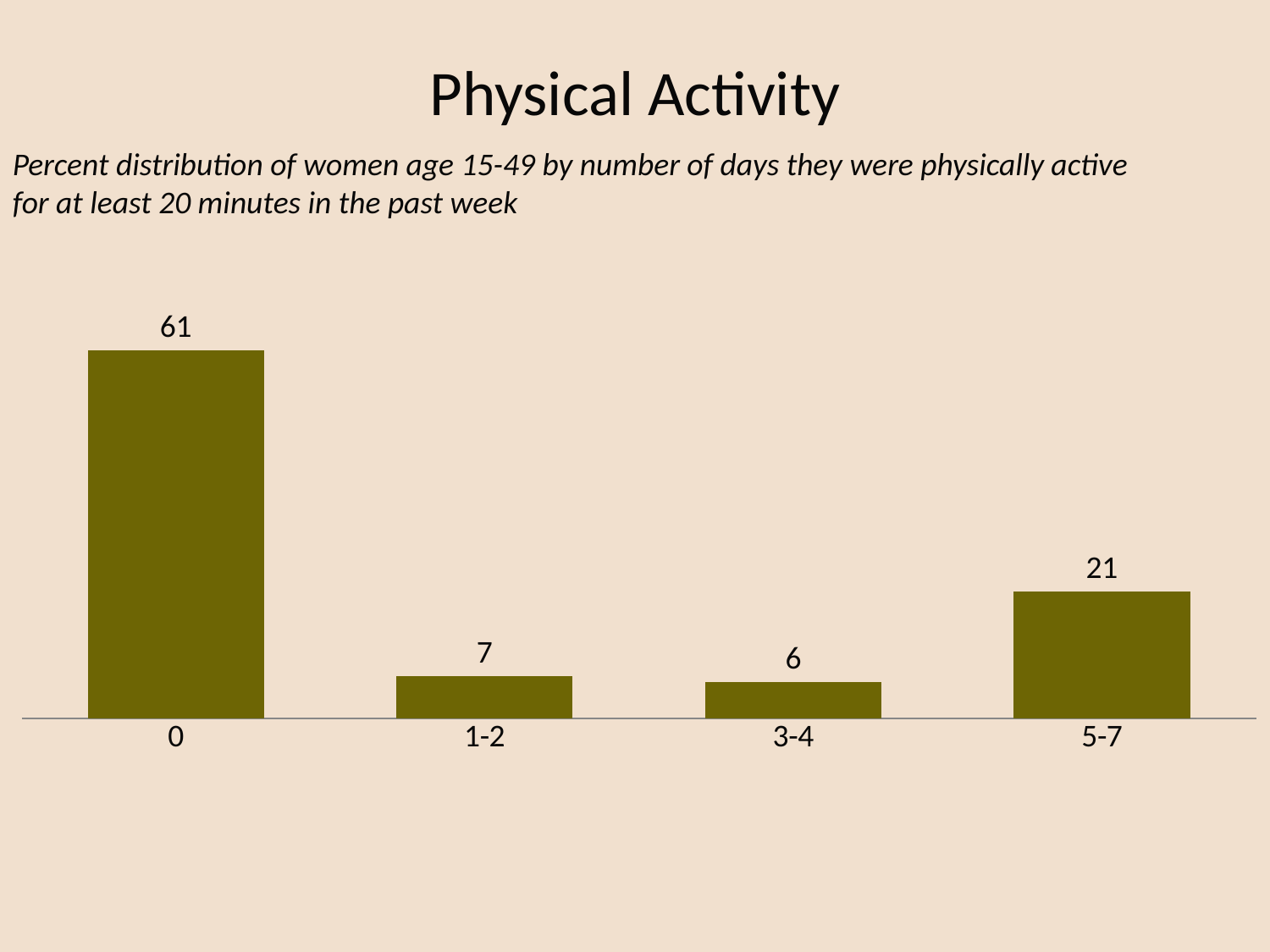

# Physical Activity
Percent distribution of women age 15-49 by number of days they were physically active for at least 20 minutes in the past week

### Chart

| Category | Series 1 |
|---|---|
| 0 | 61.0 |
| 1-2 | 7.0 |
| 3-4 | 6.0 |
| 5-7 | 21.0 |